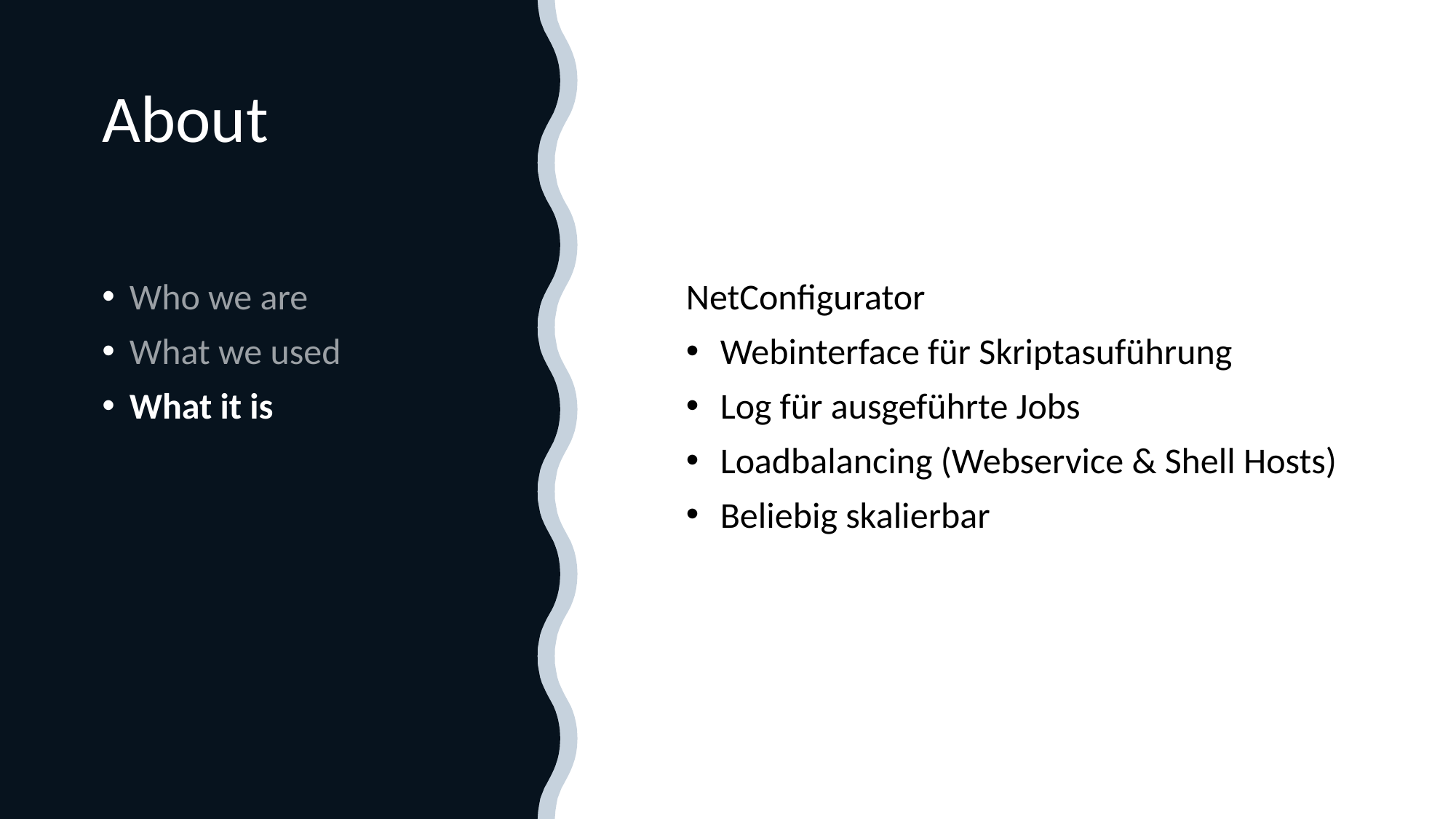

# About
Who we are
What we used
What it is
NetConfigurator
Webinterface für Skriptasuführung
Log für ausgeführte Jobs
Loadbalancing (Webservice & Shell Hosts)
Beliebig skalierbar